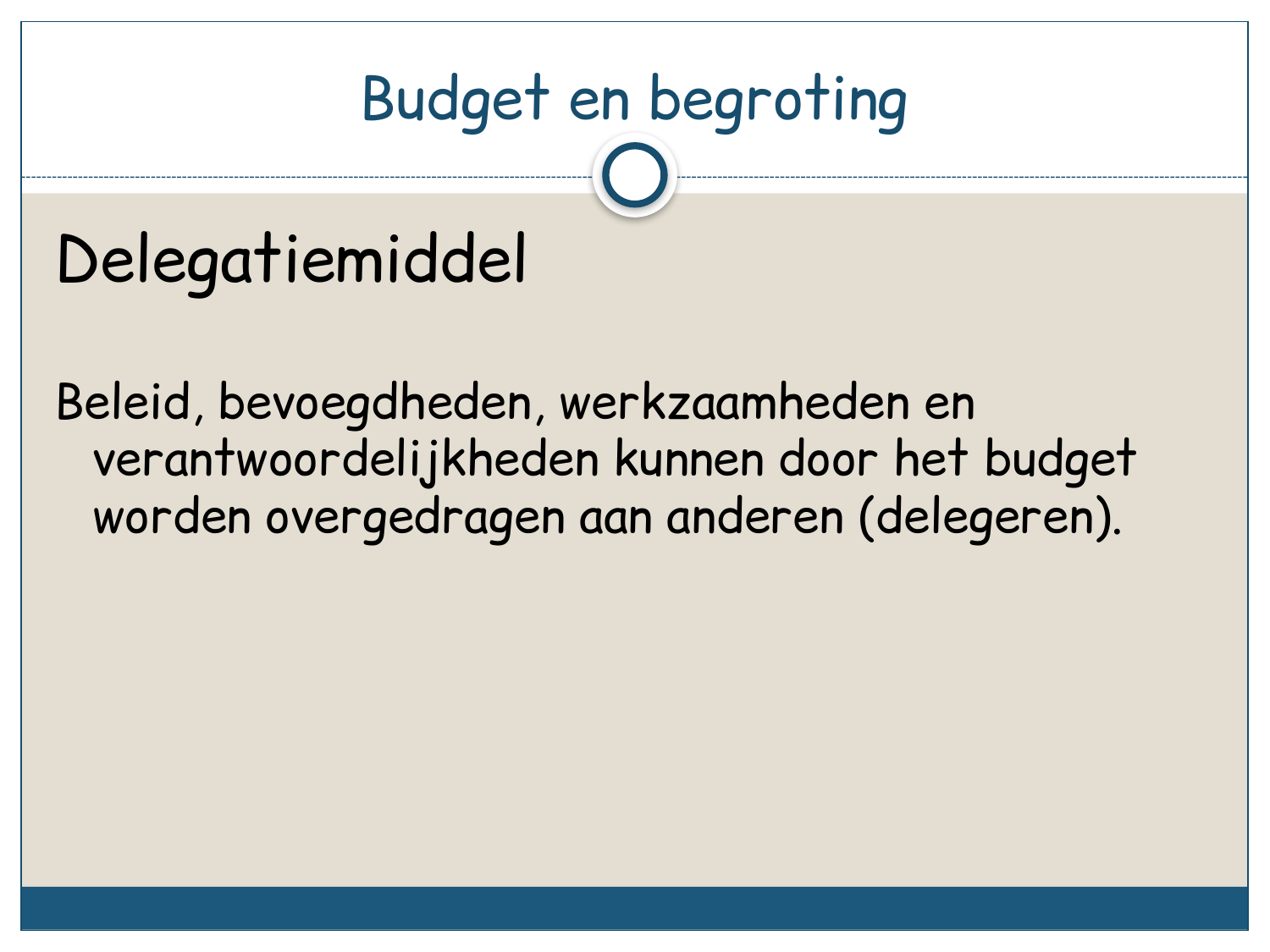

# Budget en begroting
Delegatiemiddel

Beleid, bevoegdheden, werkzaamheden en verantwoordelijkheden kunnen door het budget worden overgedragen aan anderen (delegeren).